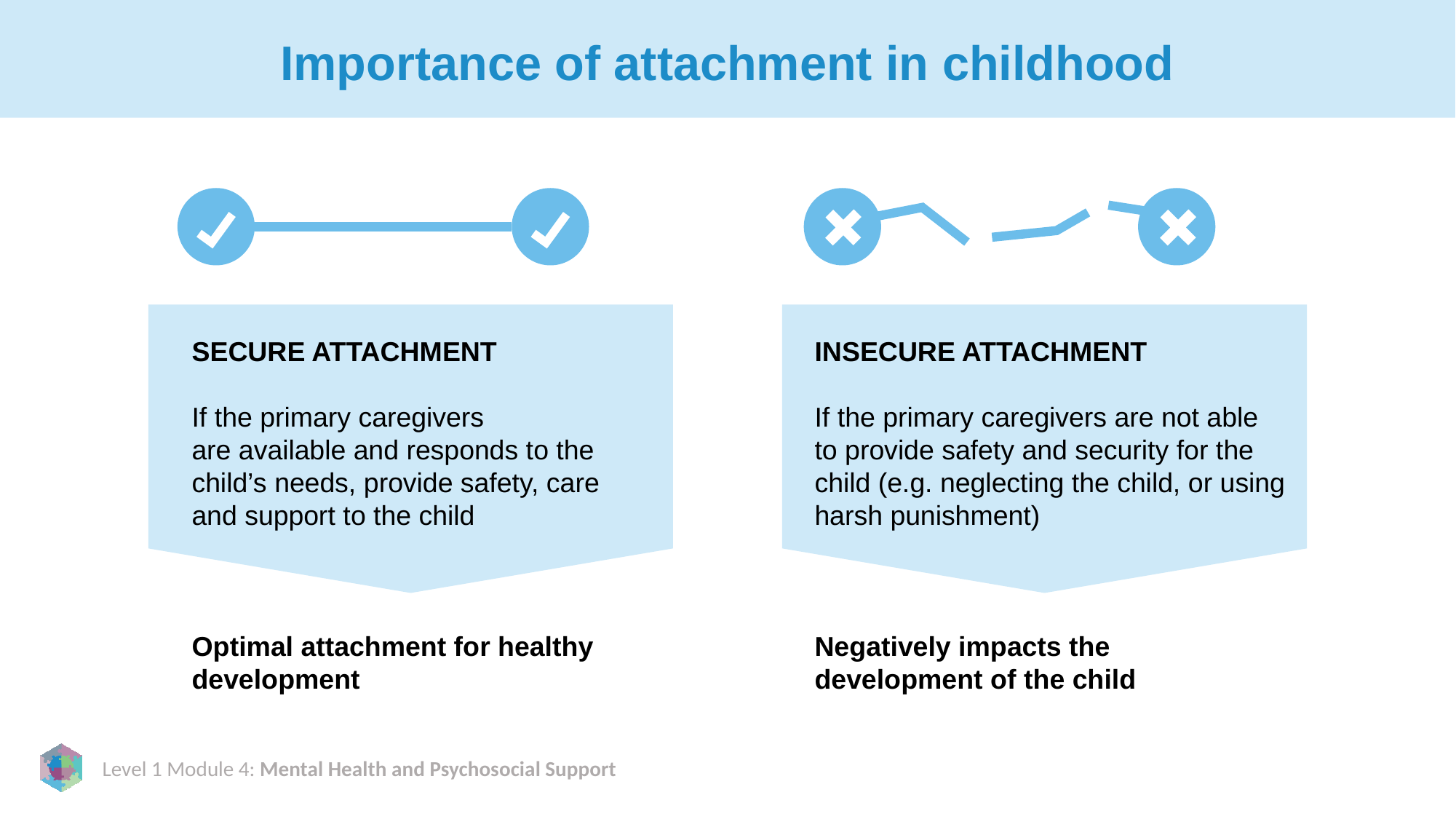

# Importance of attachment in childhood

INSECURE ATTACHMENT

If the primary caregivers are not able to provide safety and security for the child (e.g. neglecting the child, or using harsh punishment)

Negatively impacts the development of the child
SECURE ATTACHMENT

If the primary caregivers are available and responds to the child’s needs, provide safety, care and support to the child

Optimal attachment for healthy development